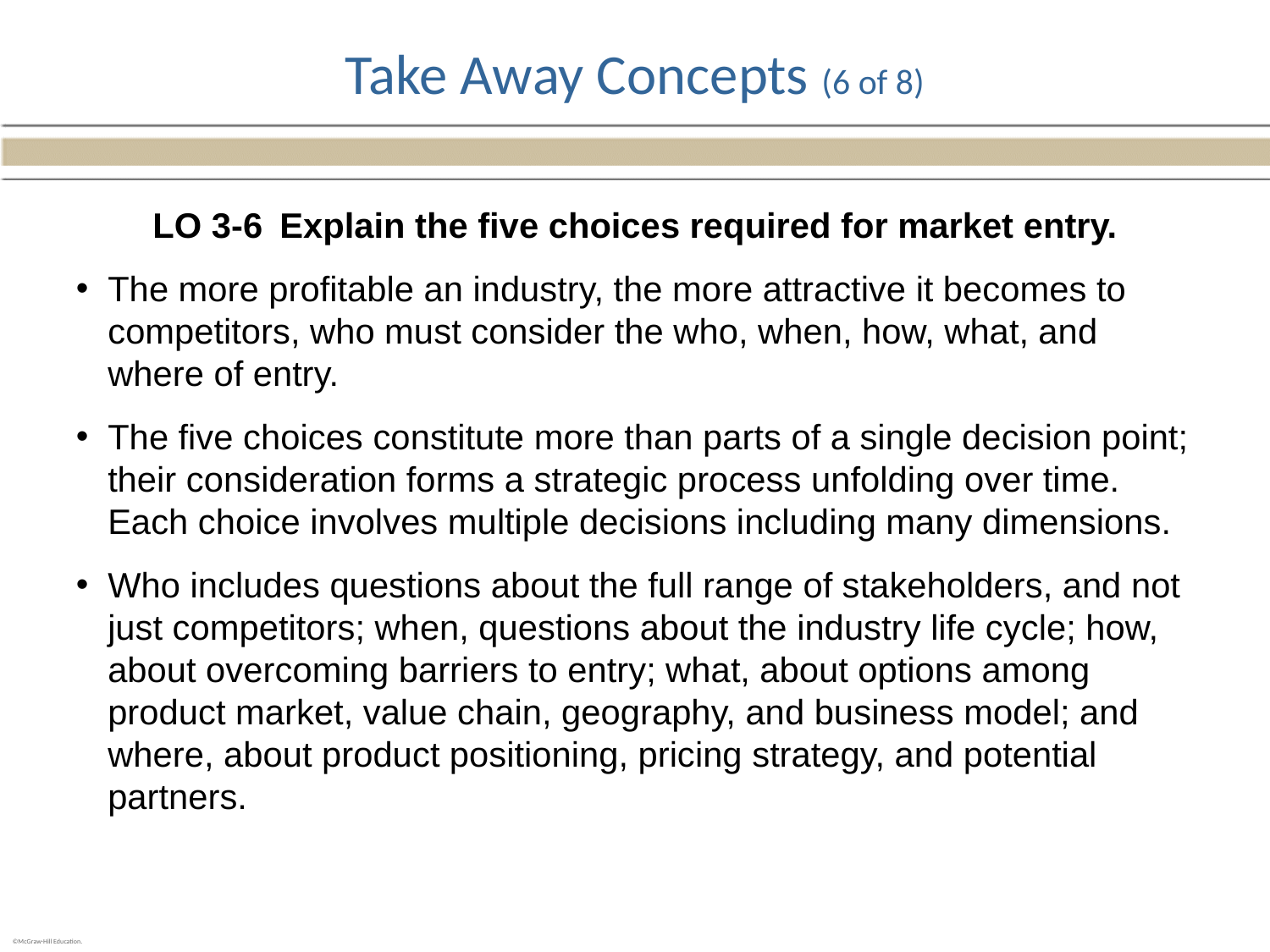

# Take Away Concepts (6 of 8)
LO 3-6	Explain the five choices required for market entry.
The more profitable an industry, the more attractive it becomes to competitors, who must consider the who, when, how, what, and where of entry.
The five choices constitute more than parts of a single decision point; their consideration forms a strategic process unfolding over time. Each choice involves multiple decisions including many dimensions.
Who includes questions about the full range of stakeholders, and not just competitors; when, questions about the industry life cycle; how, about overcoming barriers to entry; what, about options among product market, value chain, geography, and business model; and where, about product positioning, pricing strategy, and potential partners.